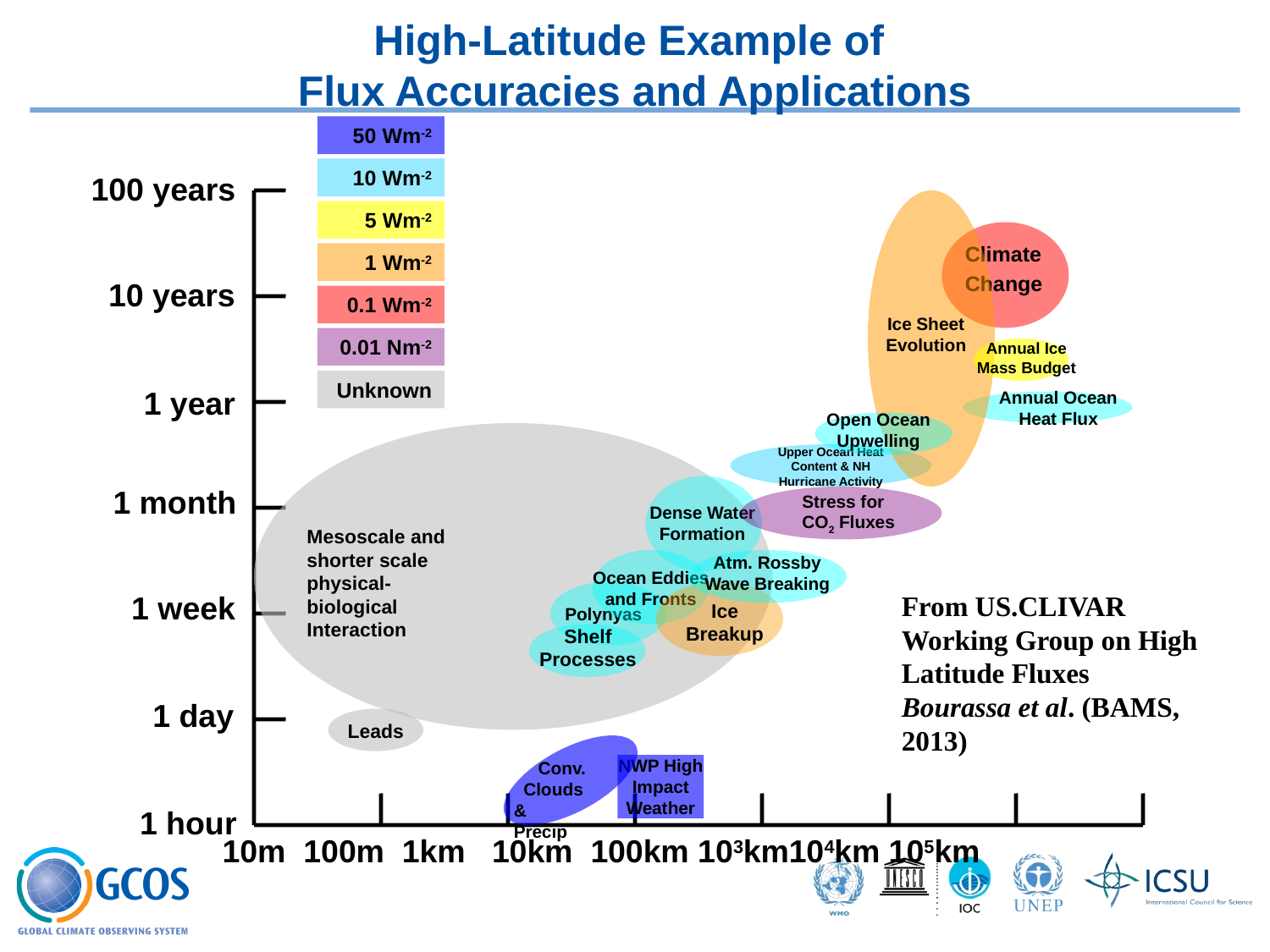

# High-Latitude Example of Flux Accuracies and Applications
50 Wm-2
10 Wm-2
100 years

5 Wm-2

Climate Change
1 Wm-2
10 years
0.1 Wm-2

Ice Sheet Evolution
0.01 Nm-2

Annual Ice Mass Budget
Unknown
1 year
Annual Ocean Heat Flux

Open Ocean Upwelling

Upper Ocean Heat Content & NH Hurricane Activity

1 month

Stress for CO2 Fluxes

Dense Water Formation

Mesoscale and
shorter scale
physical-biological
Interaction

Atm. Rossby Wave Breaking
Ocean Eddies and Fronts
1 week

From US.CLIVAR Working Group on High Latitude Fluxes
Bourassa et al. (BAMS, 2013)
Ice Breakup
Polynyas

Shelf Processes
1 day

Leads

     Conv.    Clouds &
Precip
NWP High Impact
Weather

1 hour
 10m  100m  1km   10km  100km 103km104km 105km